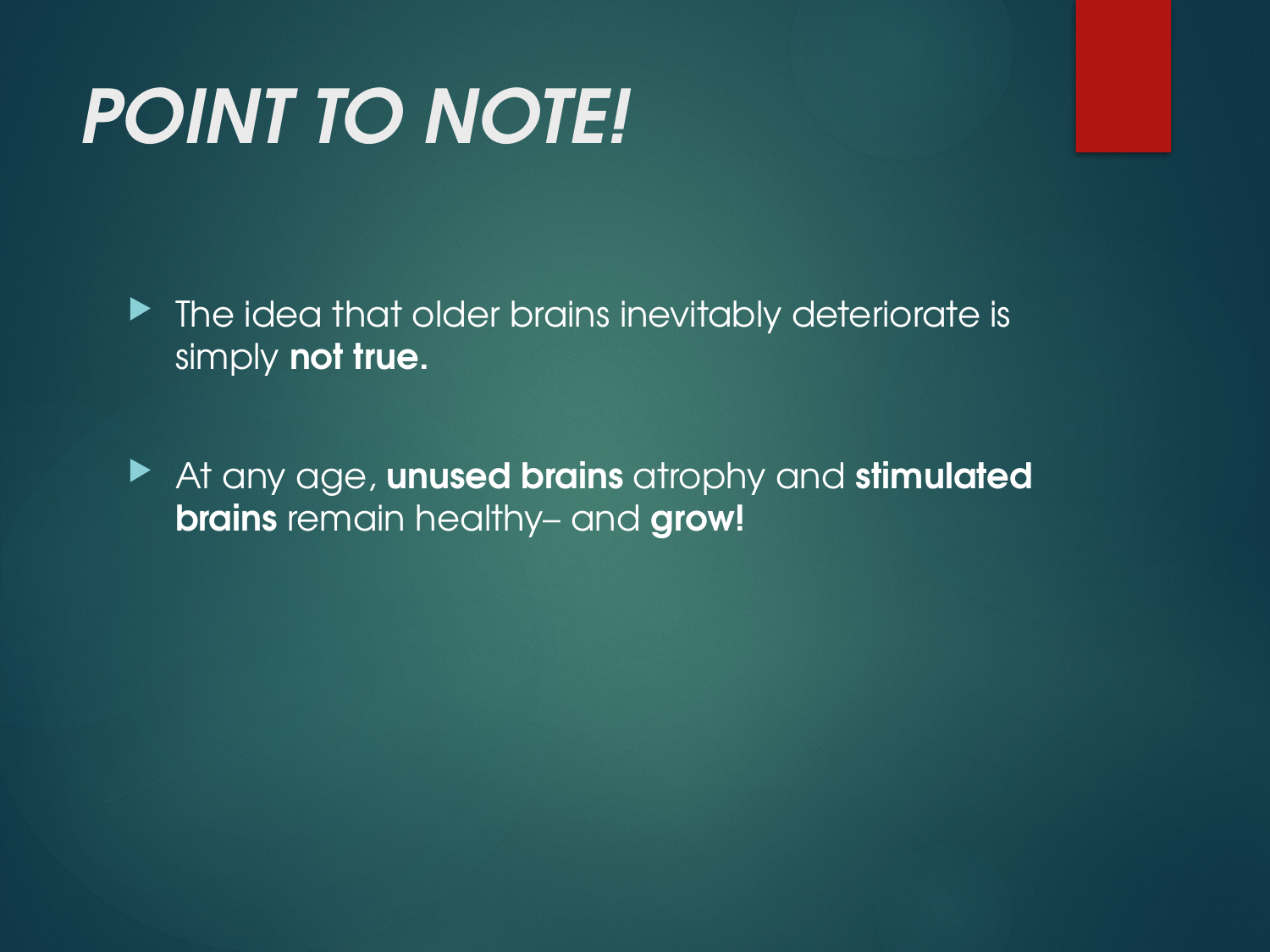

# POINT TO NOTE!
The idea that older brains inevitably deteriorate is simply not true.

At any age, unused brains atrophy and stimulated brains remain healthy– and grow!